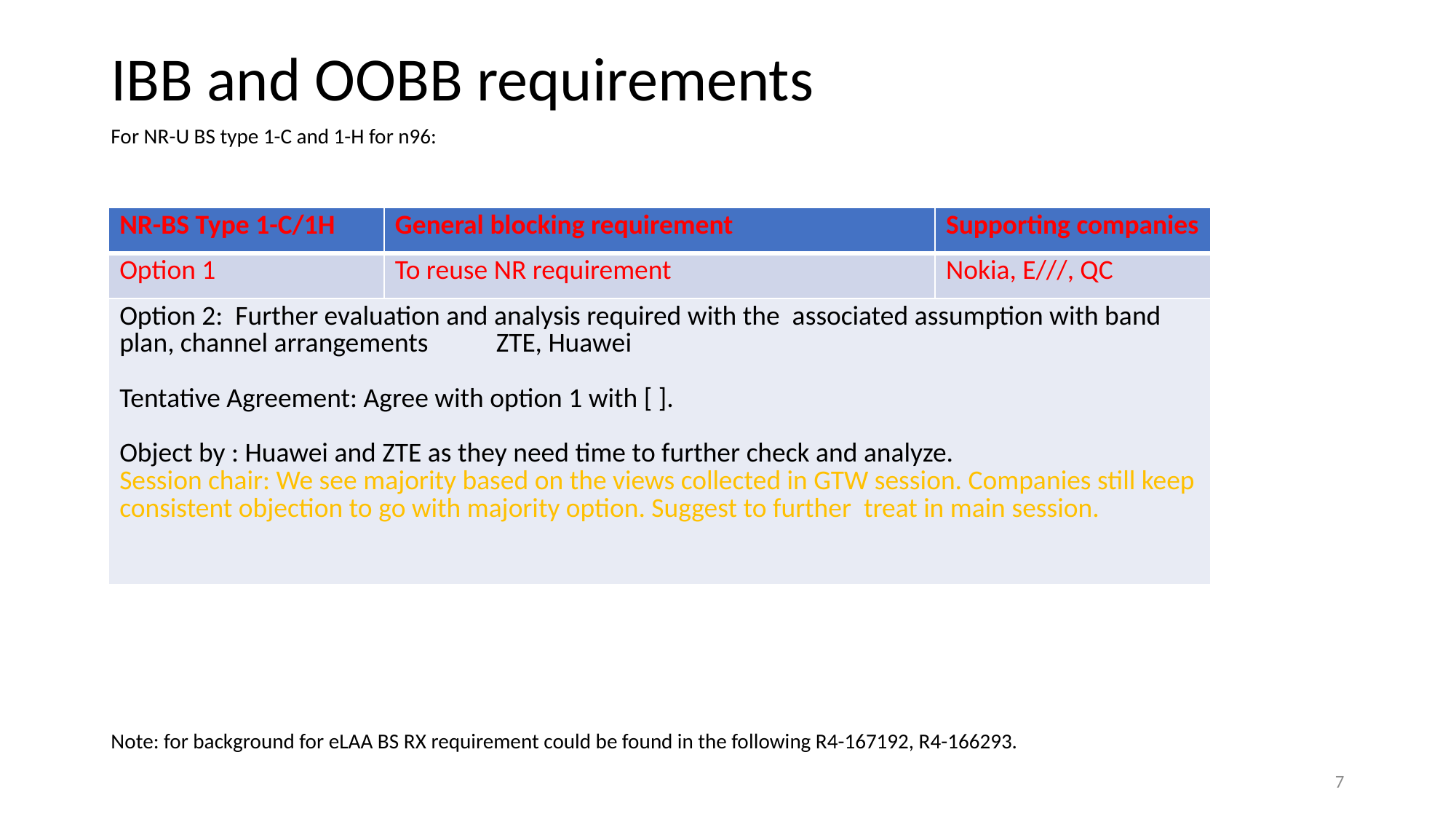

# IBB and OOBB requirements
For NR-U BS type 1-C and 1-H for n96:

Note: for background for eLAA BS RX requirement could be found in the following R4-167192, R4-166293.
| NR-BS Type 1-C/1H | General blocking requirement | Supporting companies |
| --- | --- | --- |
| Option 1 | To reuse NR requirement | Nokia, E///, QC |
| Option 2: Further evaluation and analysis required with the associated assumption with band plan, channel arrangements ZTE, Huawei Tentative Agreement: Agree with option 1 with [ ]. Object by : Huawei and ZTE as they need time to further check and analyze. Session chair: We see majority based on the views collected in GTW session. Companies still keep consistent objection to go with majority option. Suggest to further treat in main session. |  |  |
7